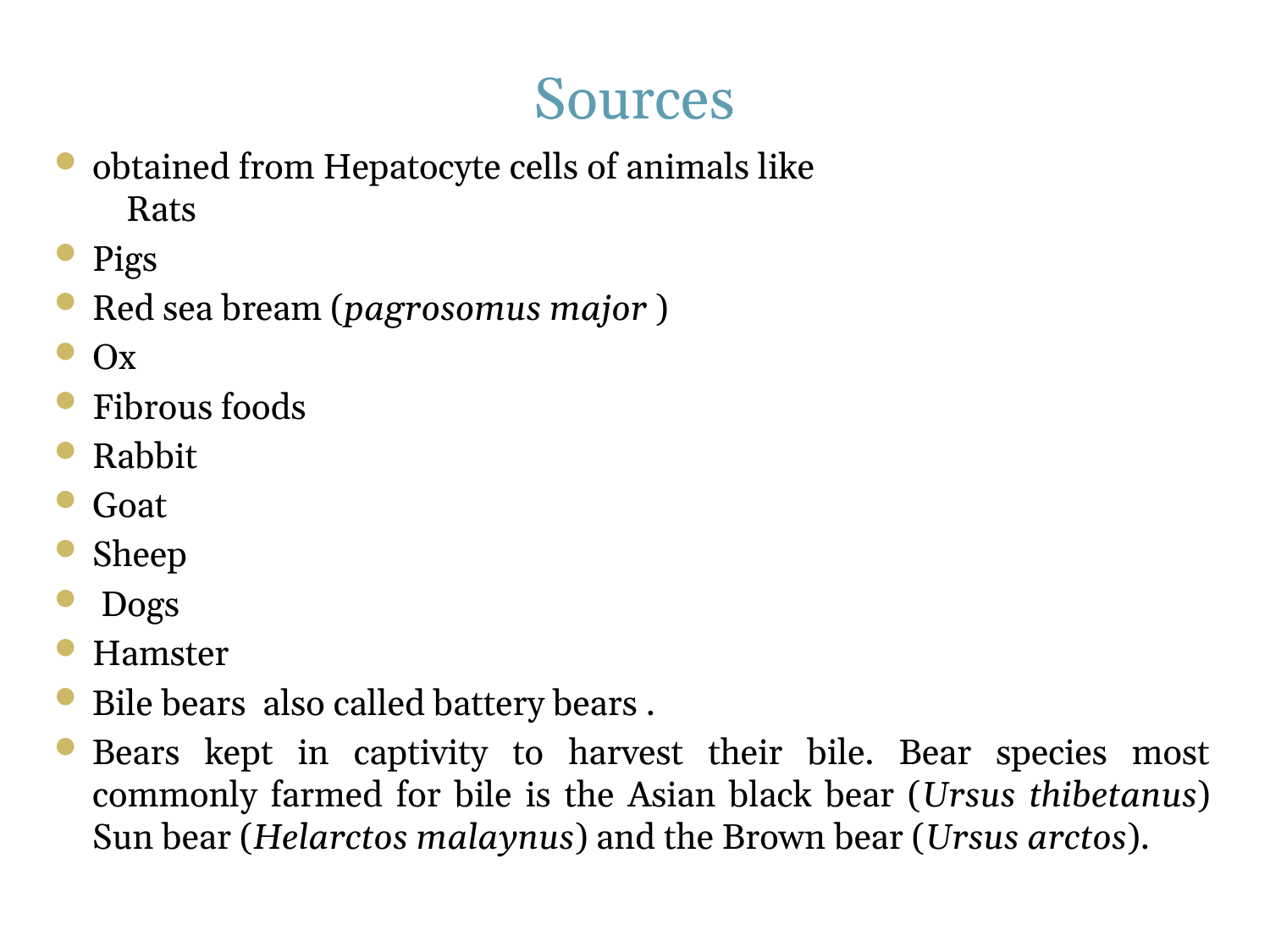

# Sources
obtained from Hepatocyte cells of animals like                                                   Rats
Pigs
Red sea bream (pagrosomus major )
Ox
Fibrous foods
Rabbit
Goat
Sheep
 Dogs
Hamster
Bile bears  also called battery bears .
Bears kept in captivity to harvest their bile. Bear species most commonly farmed for bile is the Asian black bear (Ursus thibetanus) Sun bear (Helarctos malaynus) and the Brown bear (Ursus arctos).
7